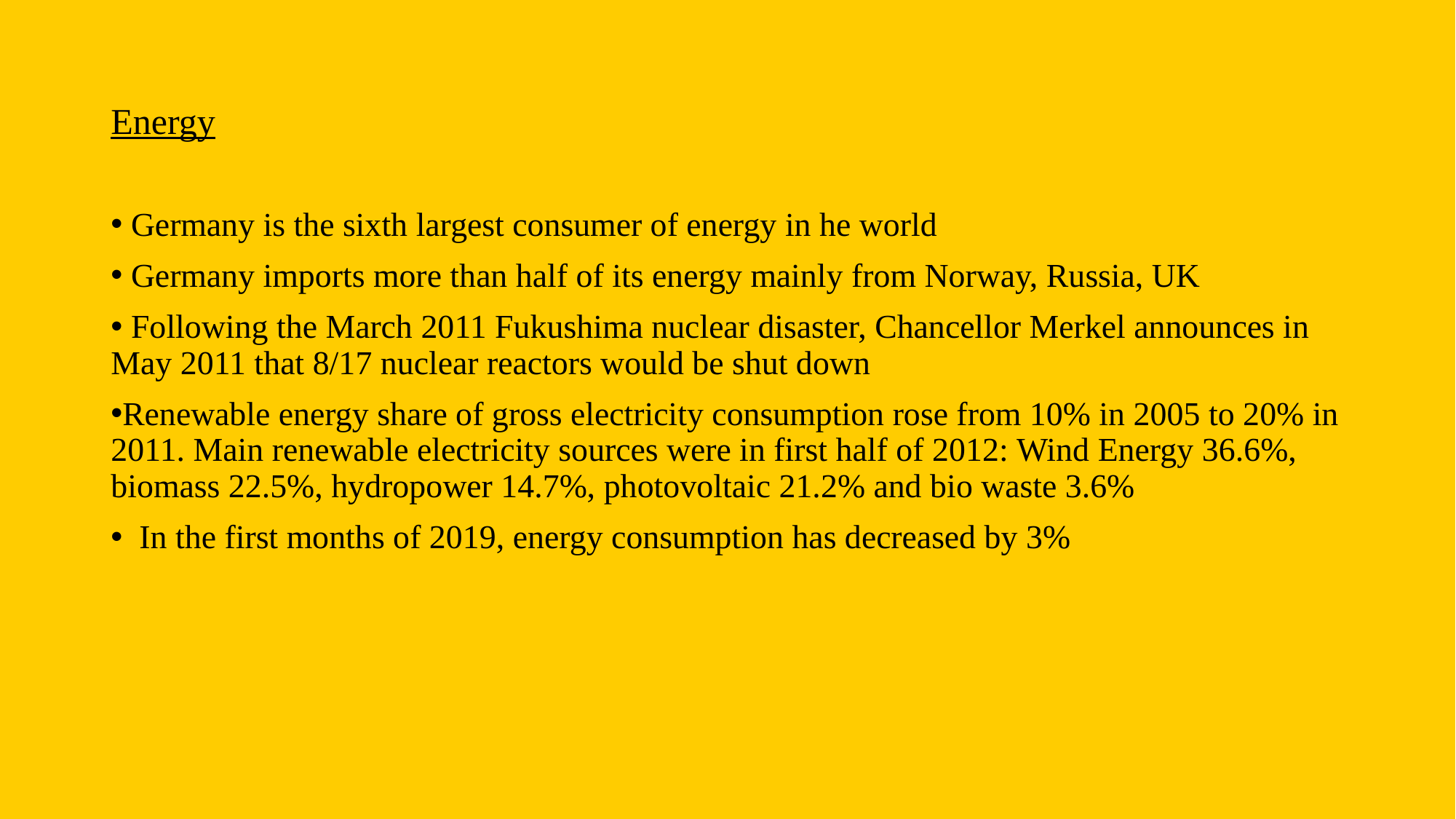

# Energy
 Germany is the sixth largest consumer of energy in he world
 Germany imports more than half of its energy mainly from Norway, Russia, UK
 Following the March 2011 Fukushima nuclear disaster, Chancellor Merkel announces in May 2011 that 8/17 nuclear reactors would be shut down
Renewable energy share of gross electricity consumption rose from 10% in 2005 to 20% in 2011. Main renewable electricity sources were in first half of 2012: Wind Energy 36.6%, biomass 22.5%, hydropower 14.7%, photovoltaic 21.2% and bio waste 3.6%
  In the first months of 2019, energy consumption has decreased by 3%